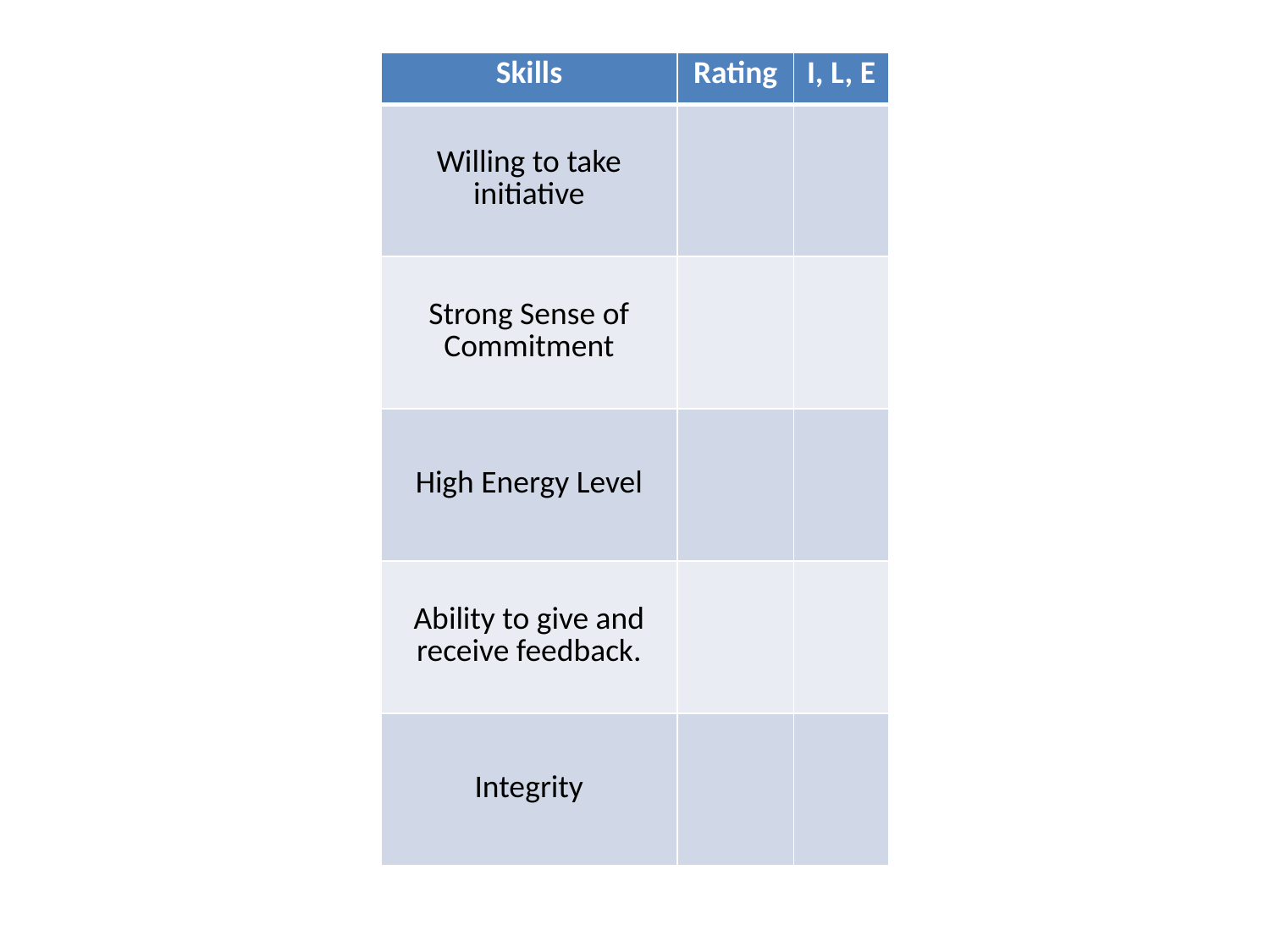

| Skills | Rating | I, L, E |
| --- | --- | --- |
| Willing to take initiative |  |  |
| Strong Sense of Commitment |  |  |
| High Energy Level |  |  |
| Ability to give and receive feedback. |  |  |
| Integrity |  |  |